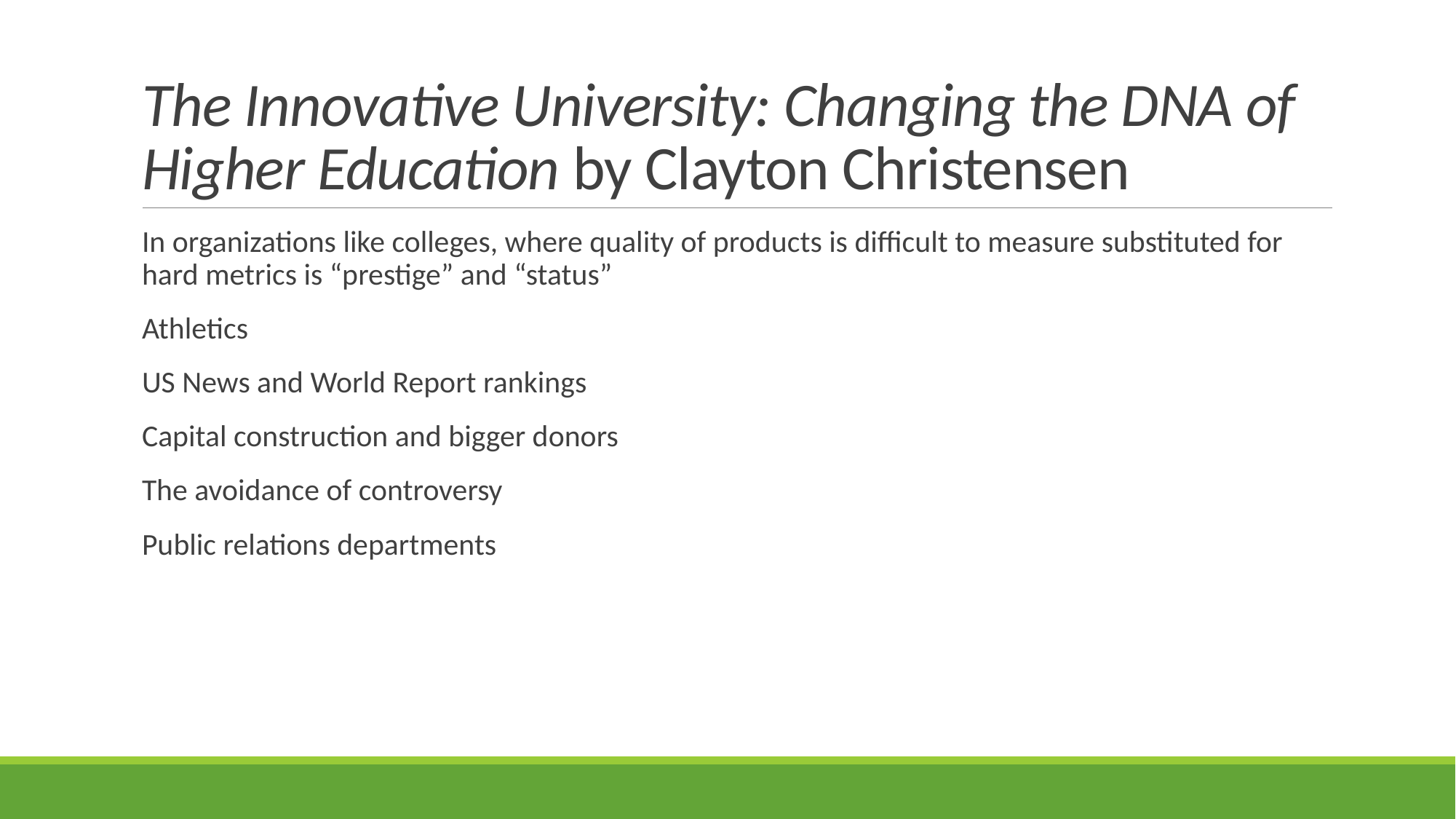

# The Innovative University: Changing the DNA of Higher Education by Clayton Christensen
In organizations like colleges, where quality of products is difficult to measure substituted for hard metrics is “prestige” and “status”
Athletics
US News and World Report rankings
Capital construction and bigger donors
The avoidance of controversy
Public relations departments